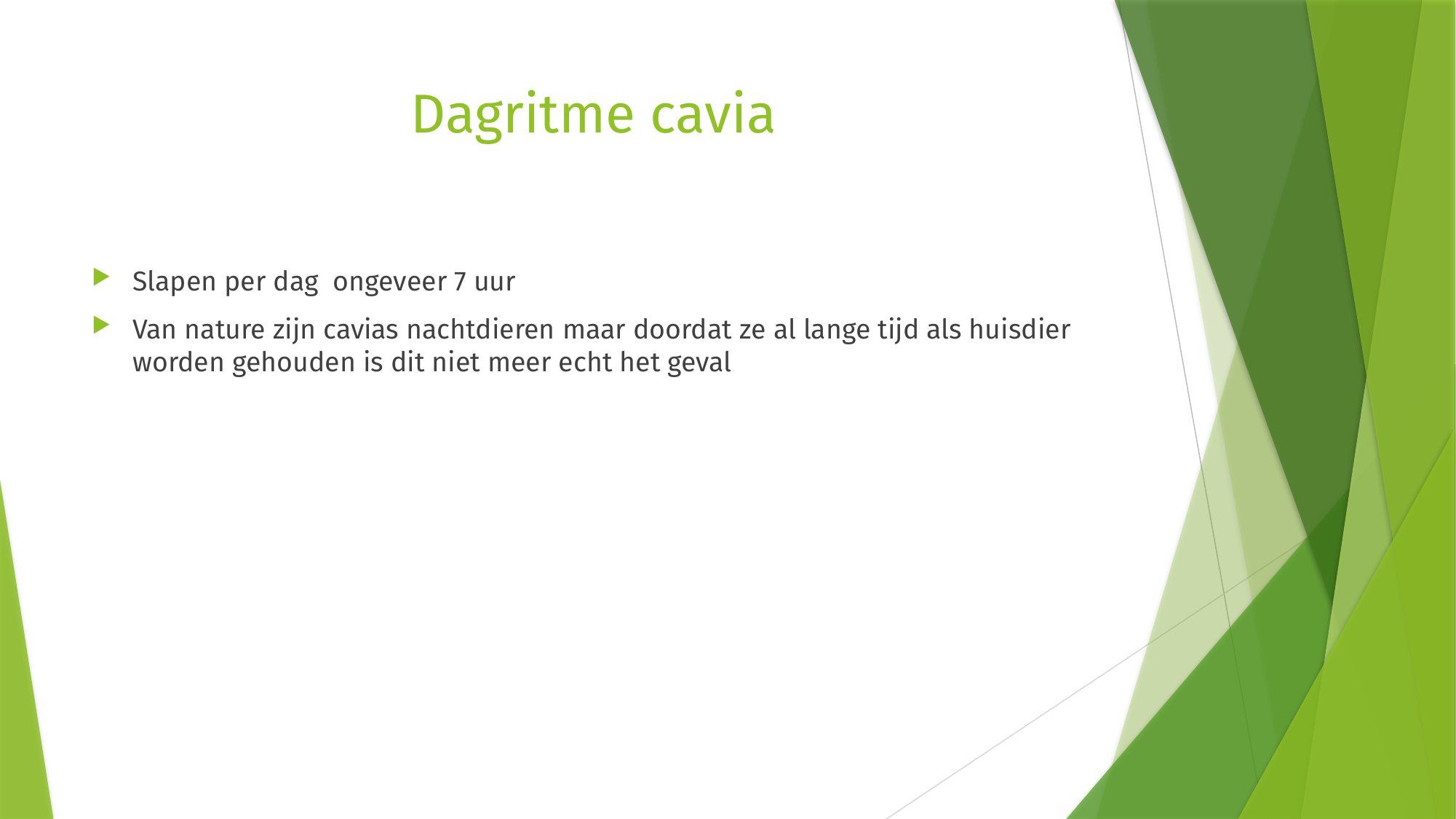

# Dagritme cavia
Slapen per dag  ongeveer 7 uur
Van nature zijn cavias nachtdieren maar doordat ze al lange tijd als huisdier worden gehouden is dit niet meer echt het geval